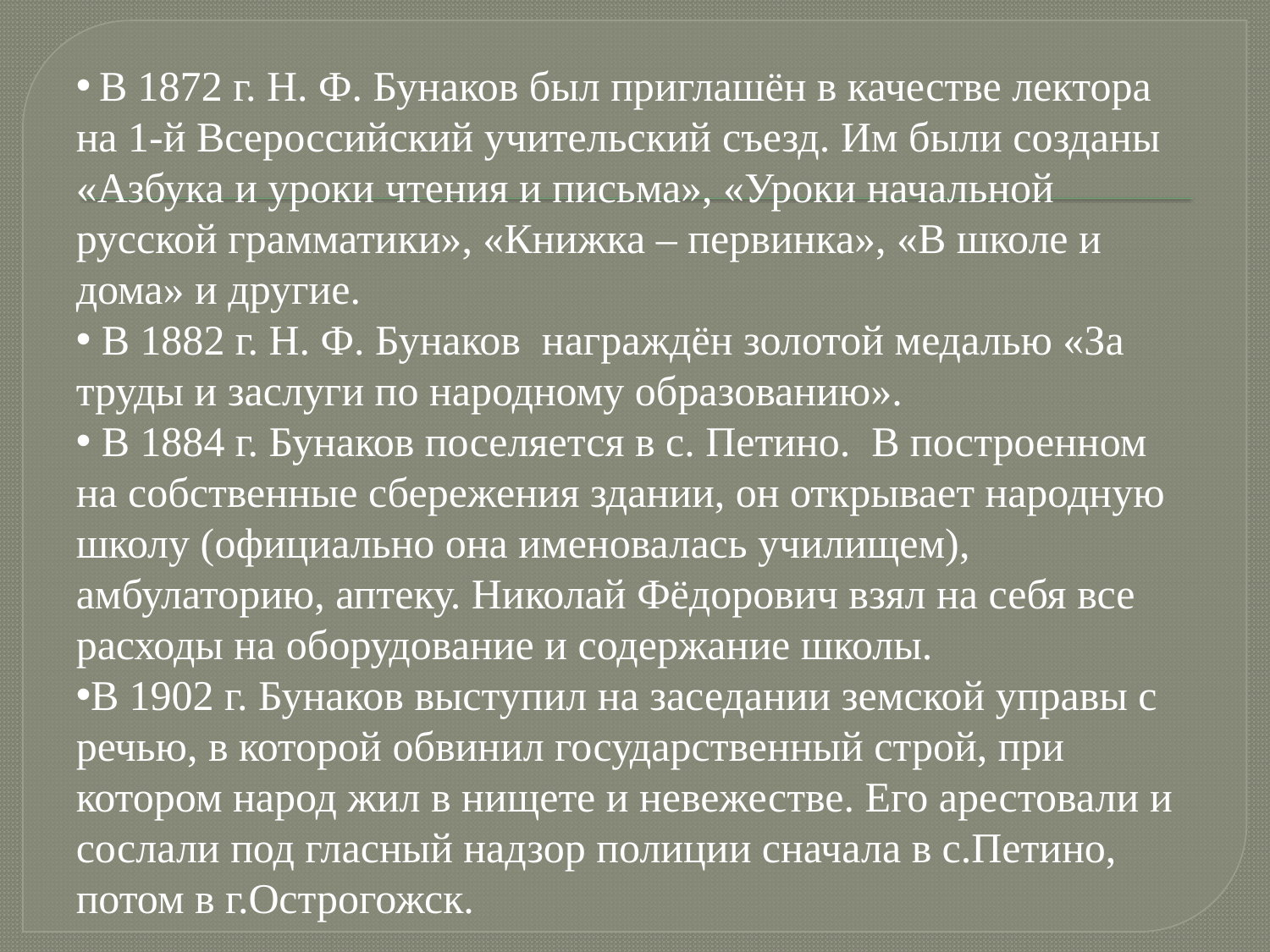

В 1872 г. Н. Ф. Бунаков был приглашён в качестве лектора на 1-й Всероссийский учительский съезд. Им были созданы «Азбука и уроки чтения и письма», «Уроки начальной русской грамматики», «Книжка – первинка», «В школе и дома» и другие.
 В 1882 г. Н. Ф. Бунаков  награждён золотой медалью «За труды и заслуги по народному образованию».
 В 1884 г. Бунаков поселяется в с. Петино.  В построенном на собственные сбережения здании, он открывает народную школу (официально она именовалась училищем), амбулаторию, аптеку. Николай Фёдорович взял на себя все расходы на оборудование и содержание школы.
В 1902 г. Бунаков выступил на заседании земской управы с речью, в которой обвинил государственный строй, при котором народ жил в нищете и невежестве. Его арестовали и сослали под гласный надзор полиции сначала в с.Петино, потом в г.Острогожск.